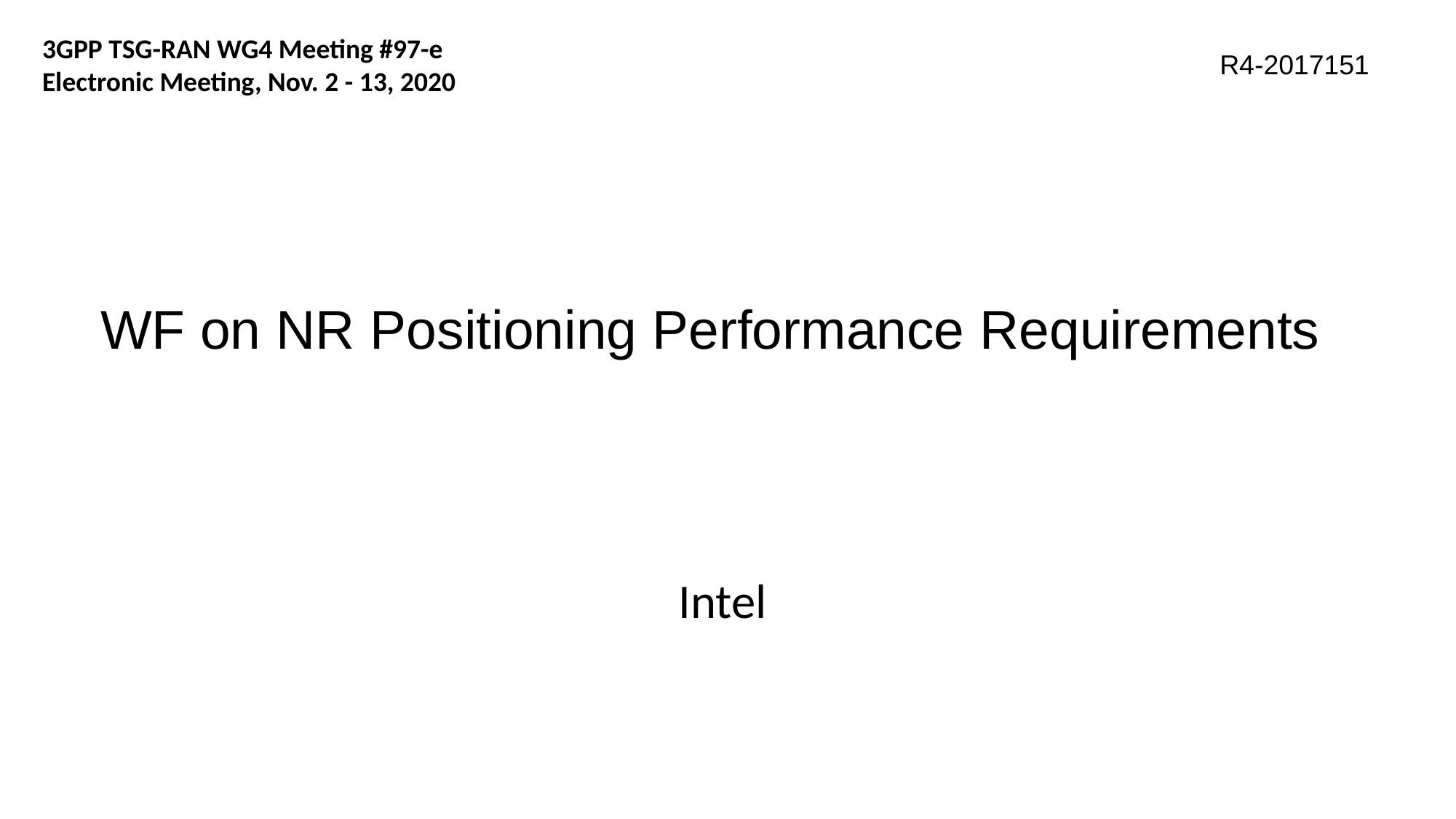

# 3GPP TSG-RAN WG4 Meeting #97-e Electronic Meeting, Nov. 2 - 13, 2020
R4-2017151
WF on NR Positioning Performance Requirements
Intel